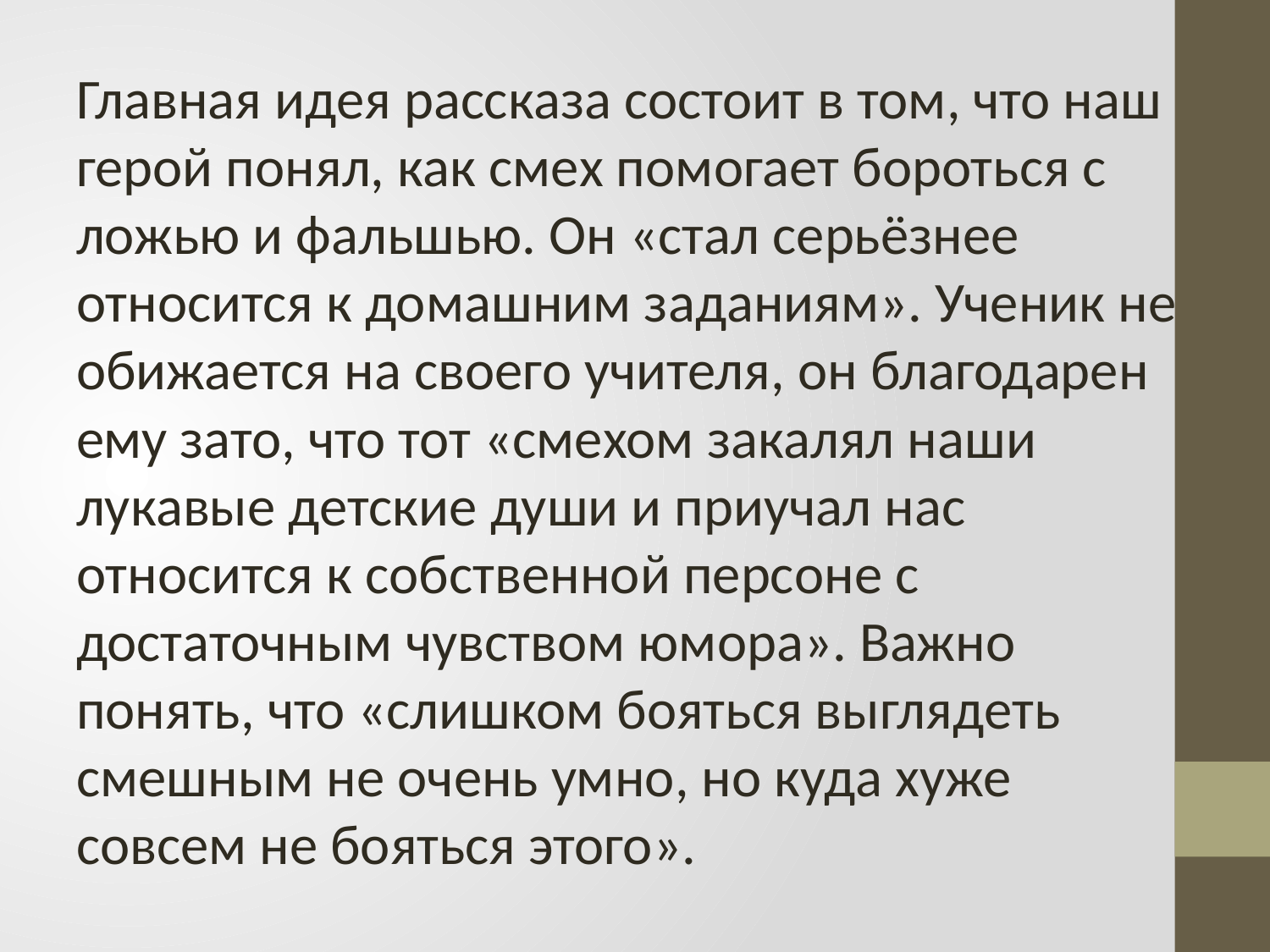

Главная идея рассказа состоит в том, что наш герой понял, как смех помогает бороться с ложью и фальшью. Он «стал серьёзнее относится к домашним заданиям». Ученик не обижается на своего учителя, он благодарен ему зато, что тот «смехом закалял наши лукавые детские души и приучал нас относится к собственной персоне с достаточным чувством юмора». Важно понять, что «слишком бояться выглядеть смешным не очень умно, но куда хуже совсем не бояться этого».